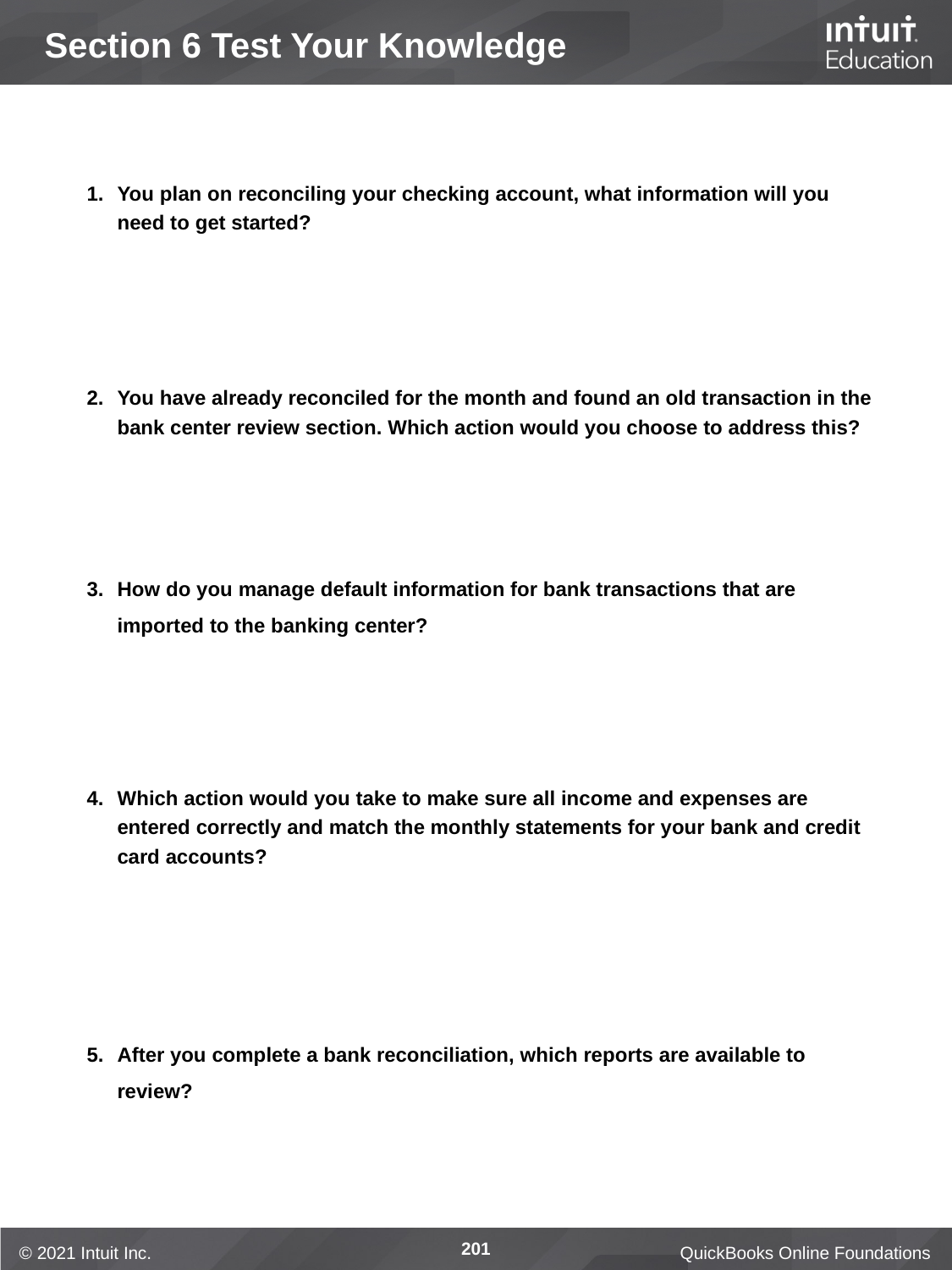

# Section 6 Test Your Knowledge
You plan on reconciling your checking account, what information will you need to get started?

You have already reconciled for the month and found an old transaction in the bank center review section. Which action would you choose to address this?

How do you manage default information for bank transactions that are imported to the banking center?

Which action would you take to make sure all income and expenses are entered correctly and match the monthly statements for your bank and credit card accounts?

After you complete a bank reconciliation, which reports are available to review?

201